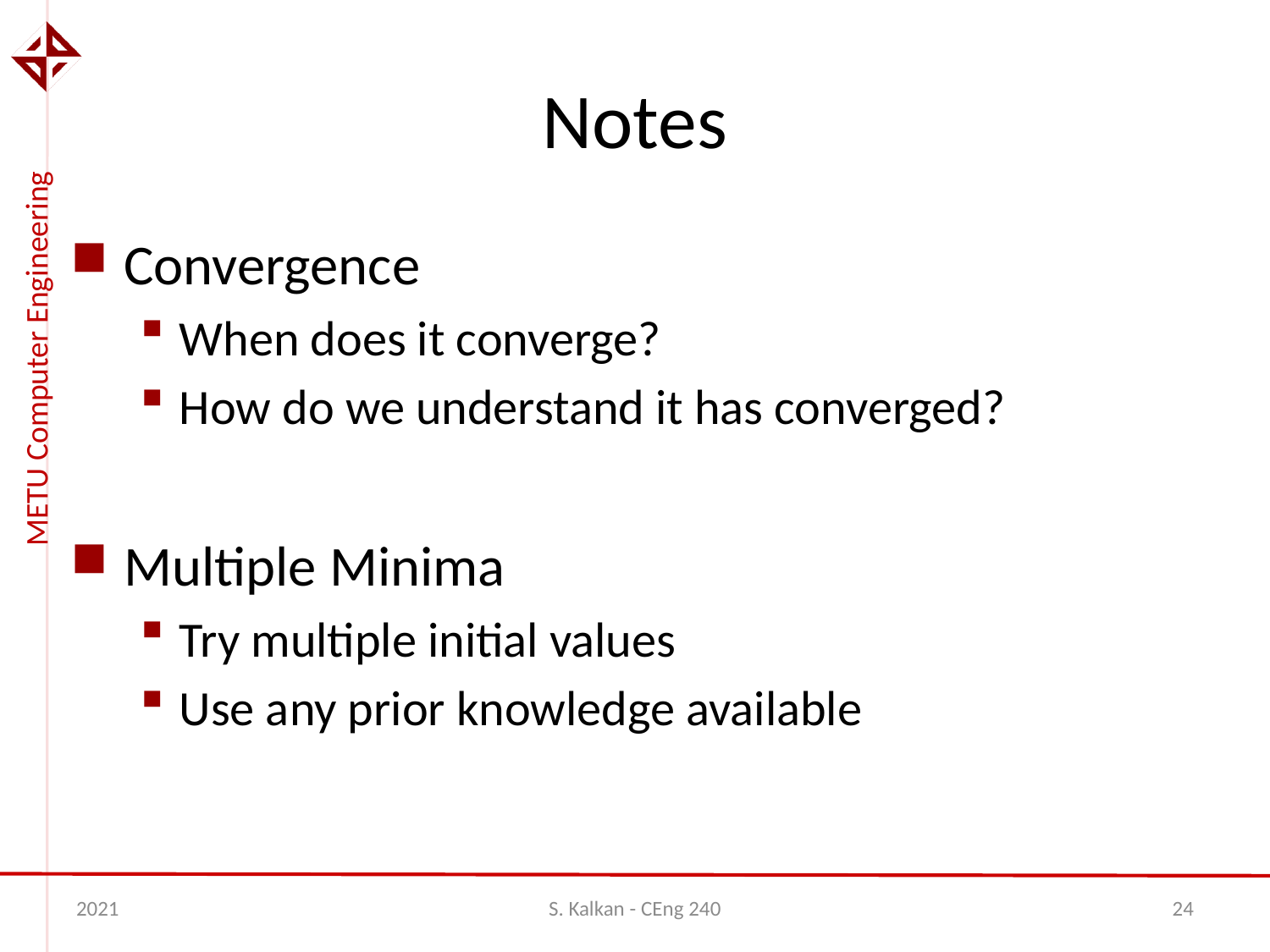

# Notes
Convergence
When does it converge?
How do we understand it has converged?

Multiple Minima
Try multiple initial values
Use any prior knowledge available
2021
S. Kalkan - CEng 240
24